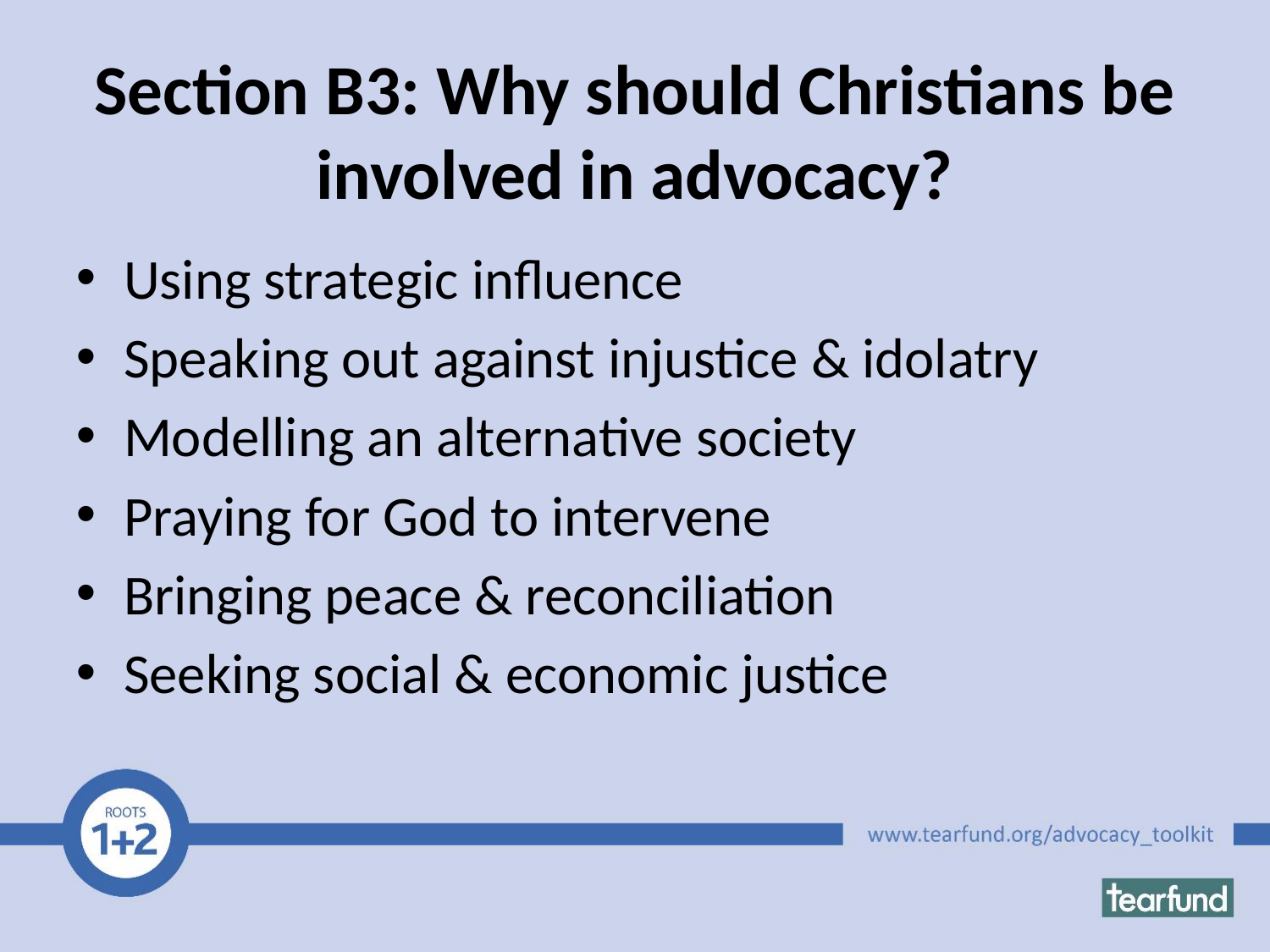

# Section B3: Why should Christians be involved in advocacy?
Using strategic influence
Speaking out against injustice & idolatry
Modelling an alternative society
Praying for God to intervene
Bringing peace & reconciliation
Seeking social & economic justice